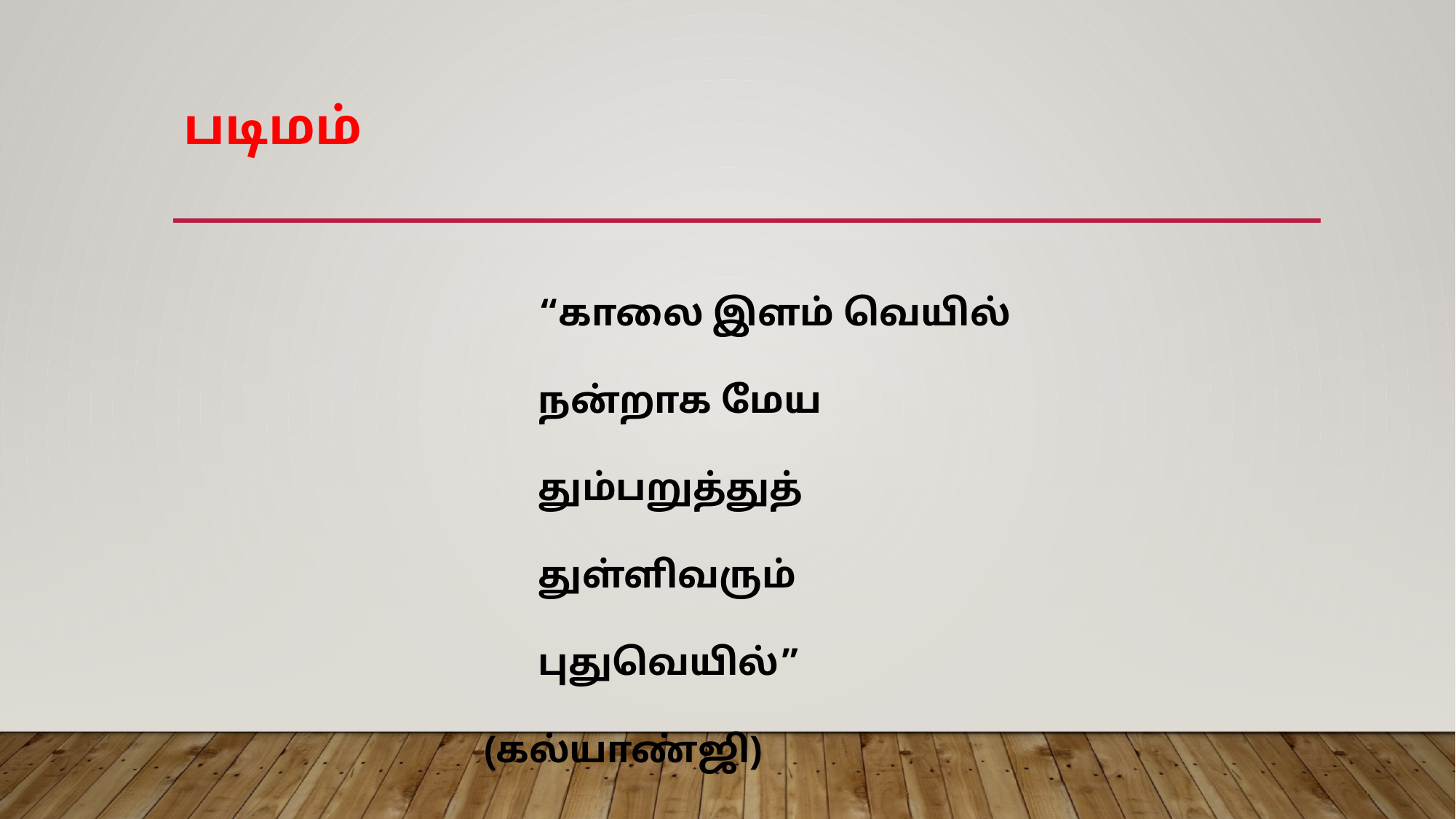

# படிமம்
“காலை இளம் வெயில்
நன்றாக மேய
தும்பறுத்துத்
துள்ளிவரும்
புதுவெயில்” (கல்யாண்ஜி)